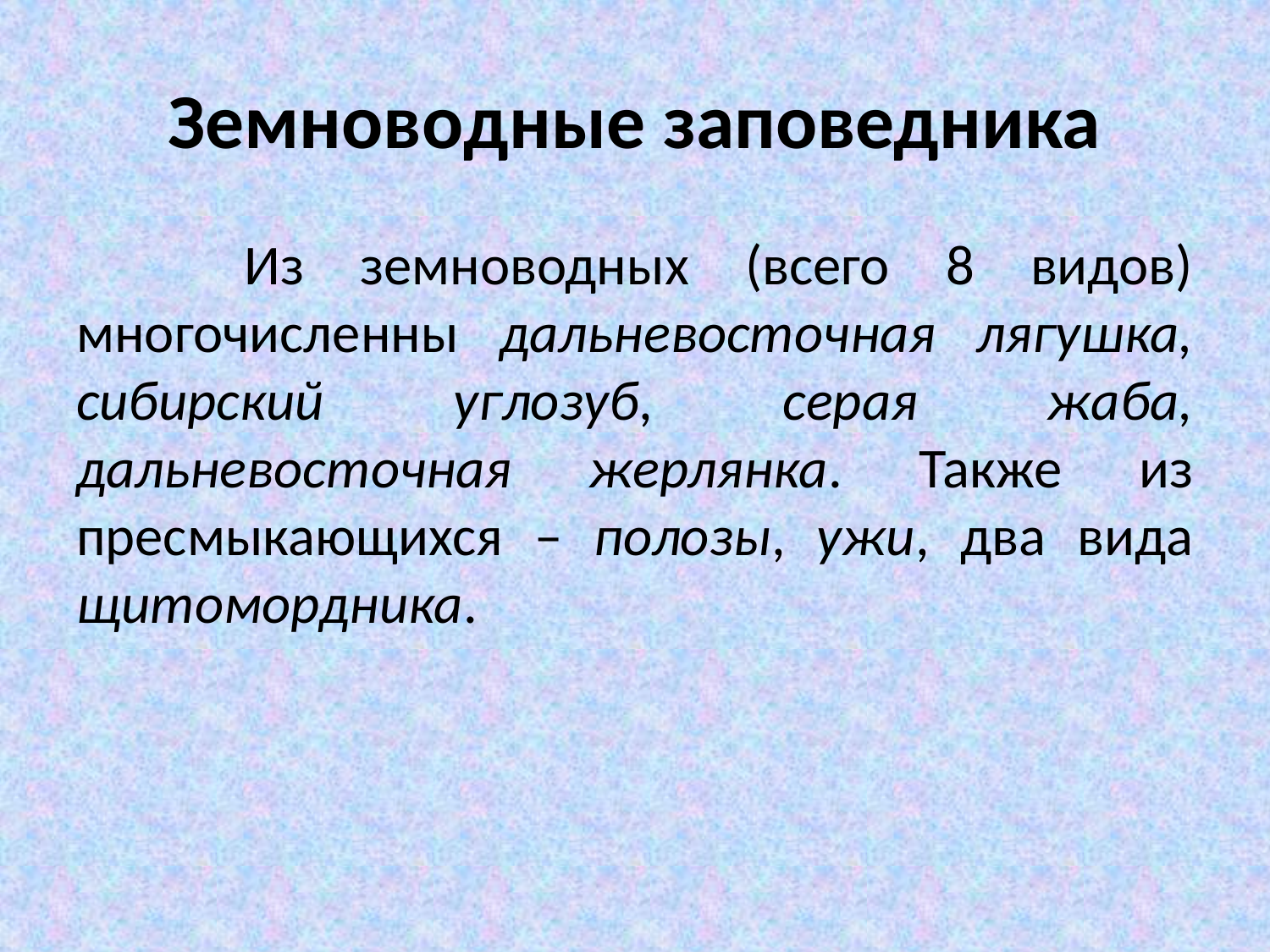

# Земноводные заповедника
   Из земноводных (всего 8 видов) многочисленны дальневосточная лягушка, сибирский углозуб, серая жаба, дальневосточная жерлянка. Также из пресмыкающихся – полозы, ужи, два вида щитомордника.